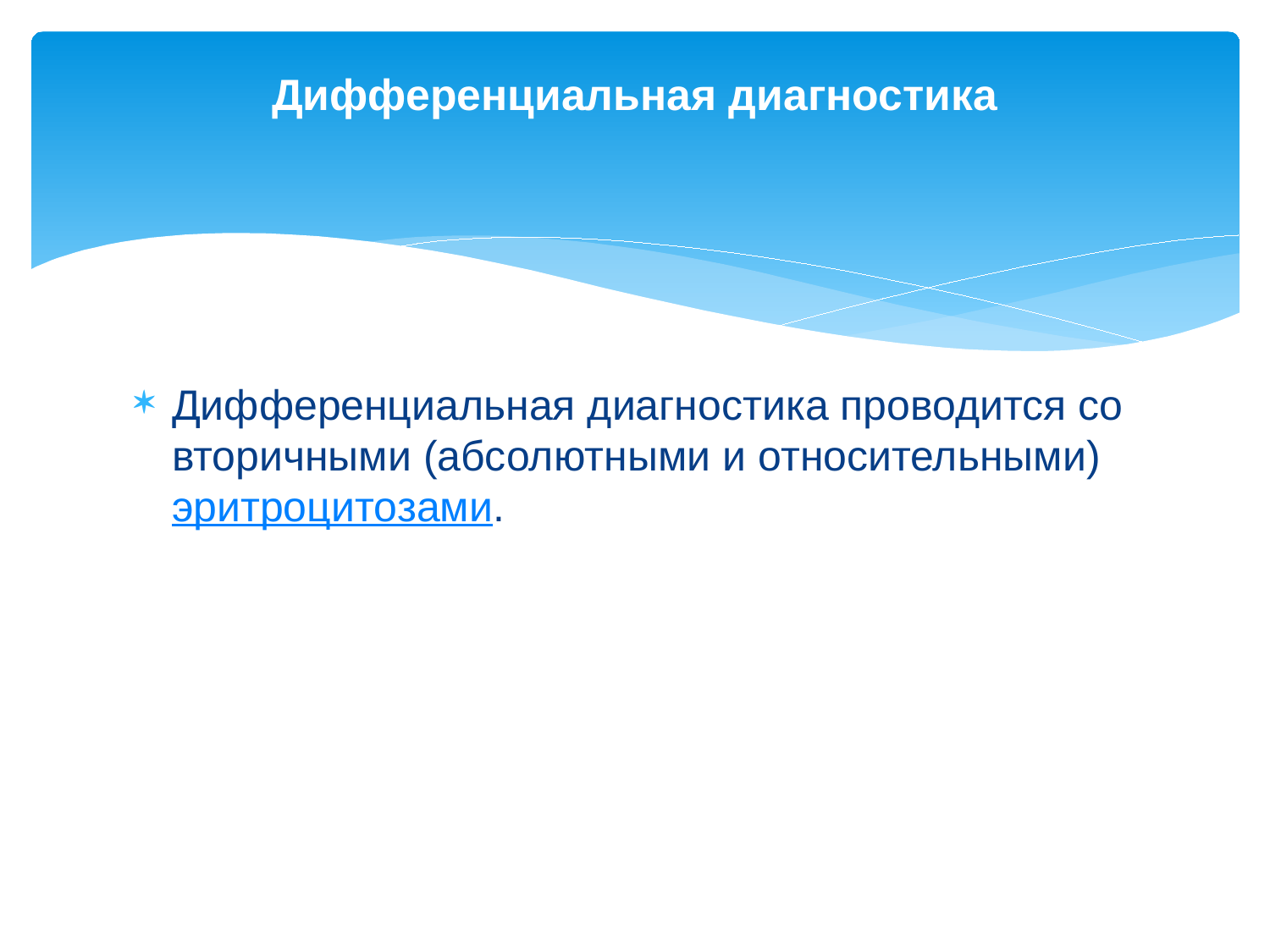

# Дифференциальная диагностика
Дифференциальная диагностика проводится со вторичными (абсолютными и относительными) эритроцитозами.